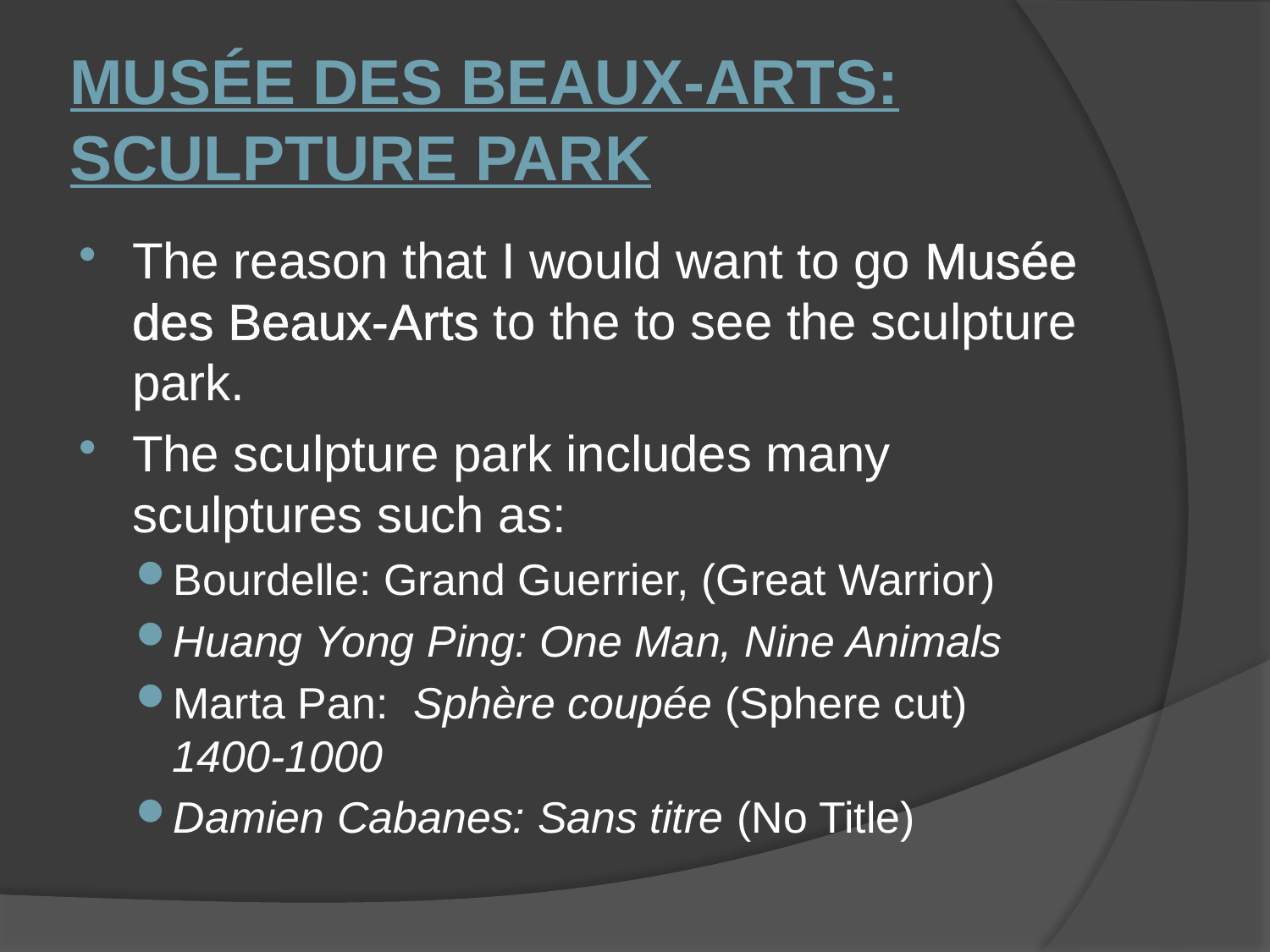

# Musée des Beaux-Arts: Sculpture Park
The reason that I would want to go Musée des Beaux-Arts to the to see the sculpture park.
The sculpture park includes many sculptures such as:
Bourdelle: Grand Guerrier, (Great Warrior)
Huang Yong Ping: One Man, Nine Animals
Marta Pan:  Sphère coupée (Sphere cut) 1400-1000
Damien Cabanes: Sans titre (No Title)